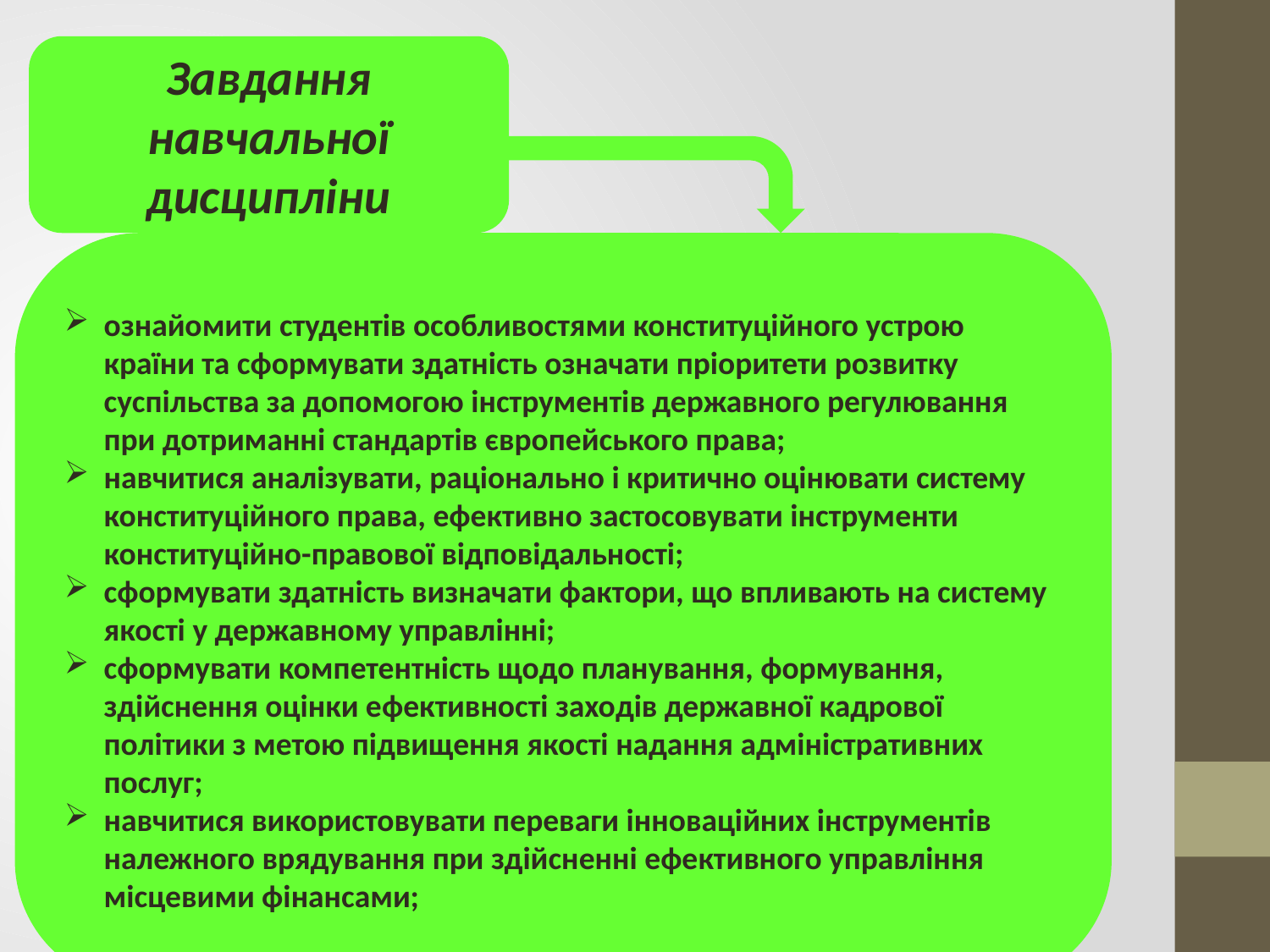

Завдання навчальної дисципліни
ознайомити студентів особливостями конституційного устрою країни та сформувати здатність означати пріоритети розвитку суспільства за допомогою інструментів державного регулювання при дотриманні стандартів європейського права;
навчитися аналізувати, раціонально і критично оцінювати систему конституційного права, ефективно застосовувати інструменти конституційно-правової відповідальності;
сформувати здатність визначати фактори, що впливають на систему якості у державному управлінні;
сформувати компетентність щодо планування, формування, здійснення оцінки ефективності заходів державної кадрової політики з метою підвищення якості надання адміністративних послуг;
навчитися використовувати переваги інноваційних інструментів належного врядування при здійсненні ефективного управління місцевими фінансами;